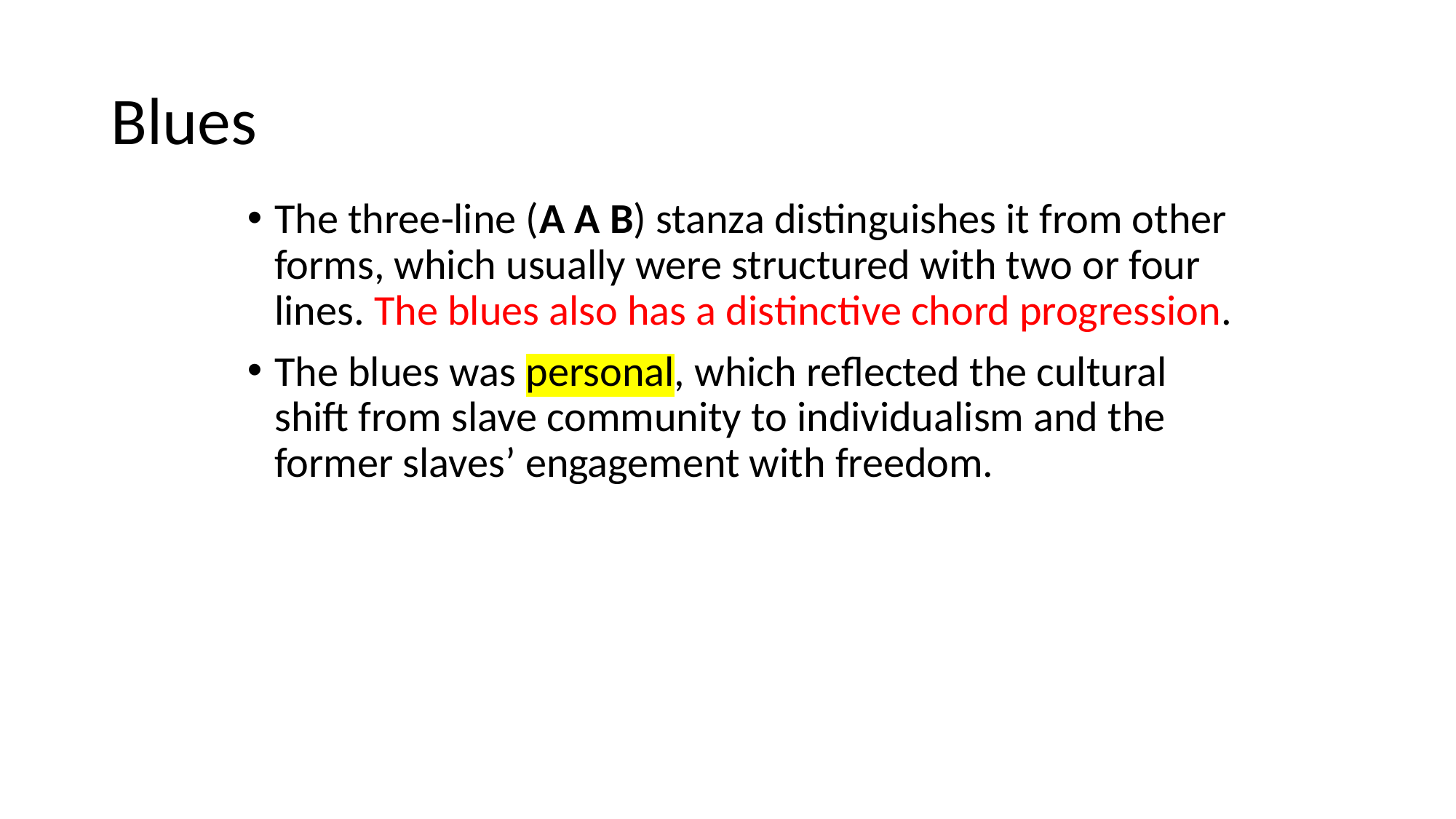

# Blues
The three-line (A A B) stanza distinguishes it from other forms, which usually were structured with two or four lines. The blues also has a distinctive chord progression.
The blues was personal, which reflected the cultural shift from slave community to individualism and the former slaves’ engagement with freedom.